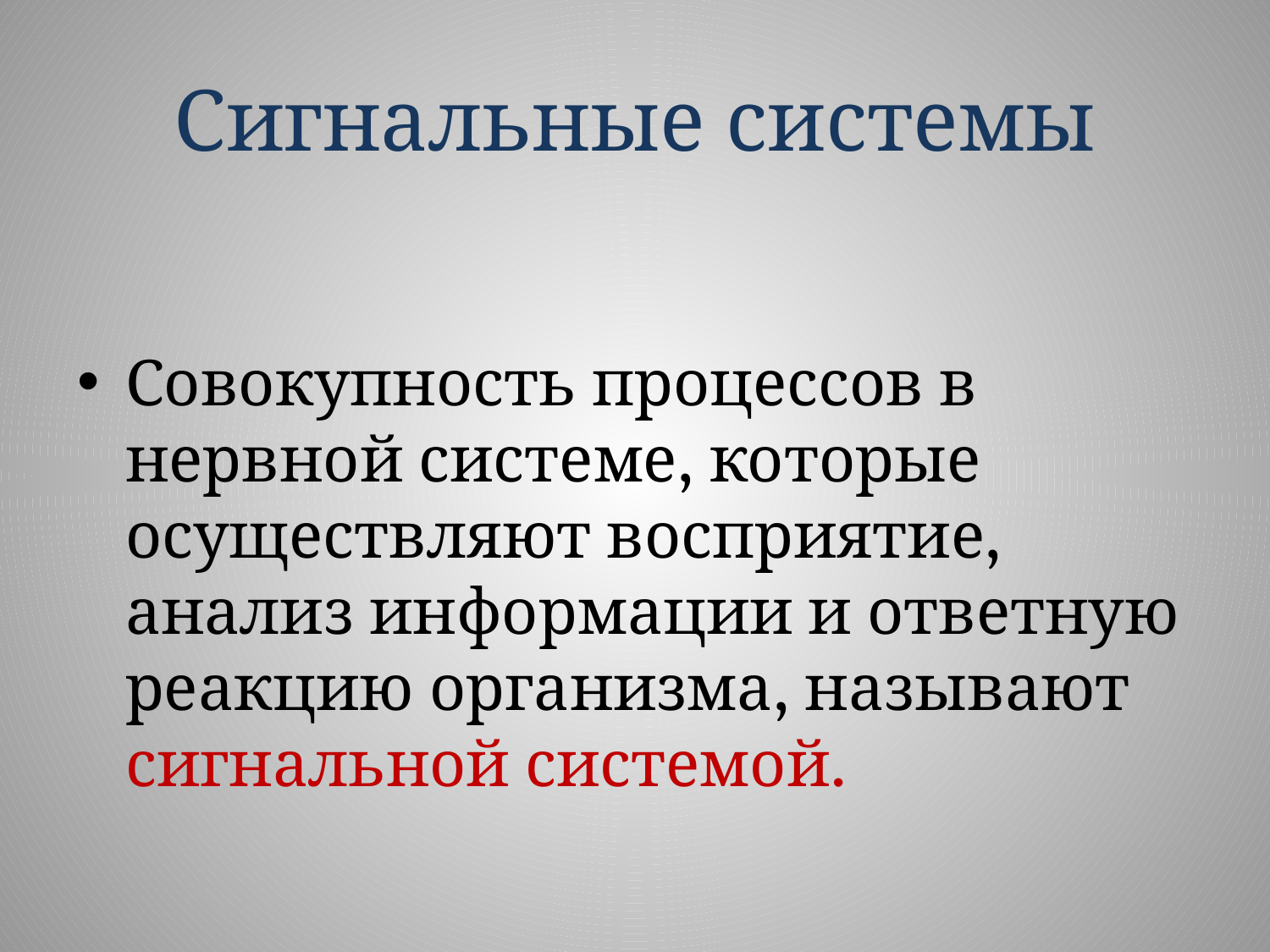

# Сигнальные системы
Совокупность процессов в нервной системе, которые осуществляют восприятие, анализ информации и ответную реакцию организма, называют сигнальной системой.